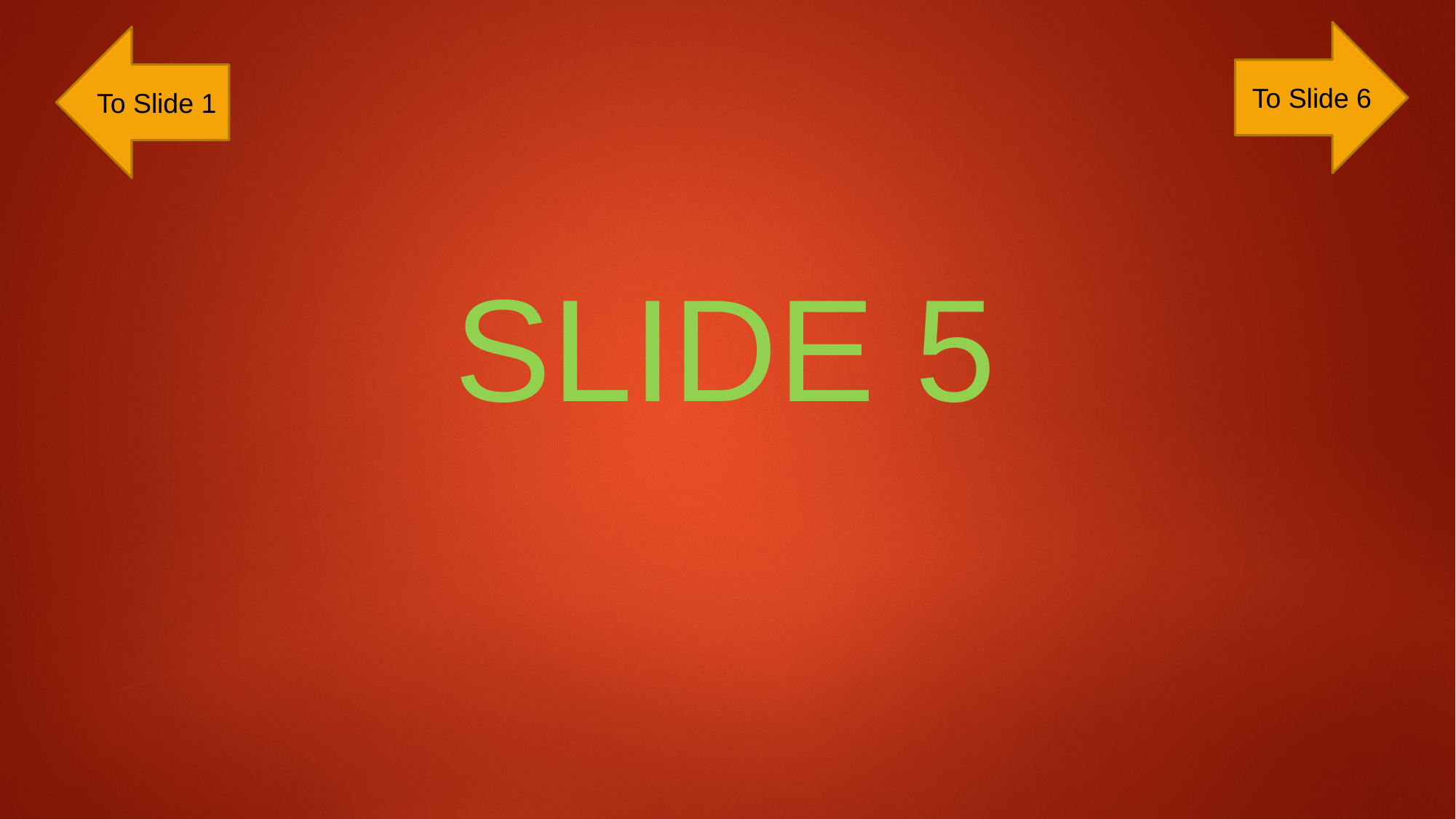

To Slide 6
To Slide 1

SLIDE 5